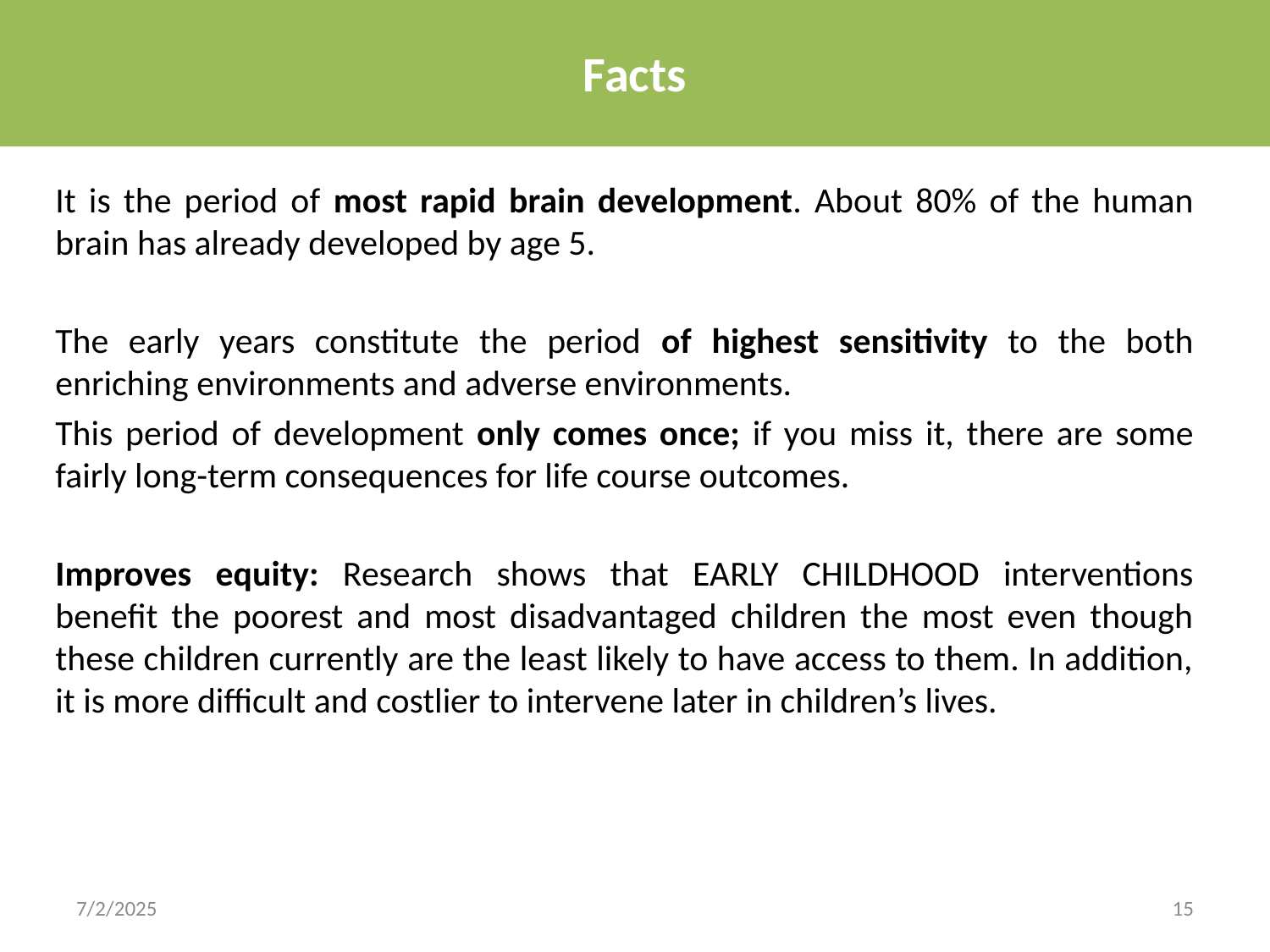

Facts
It is the period of most rapid brain development. About 80% of the human brain has already developed by age 5.

The early years constitute the period of highest sensitivity to the both enriching environments and adverse environments.
This period of development only comes once; if you miss it, there are some fairly long-term consequences for life course outcomes.

Improves equity: Research shows that EARLY CHILDHOOD interventions benefit the poorest and most disadvantaged children the most even though these children currently are the least likely to have access to them. In addition, it is more difficult and costlier to intervene later in children’s lives.

7/2/2025
15